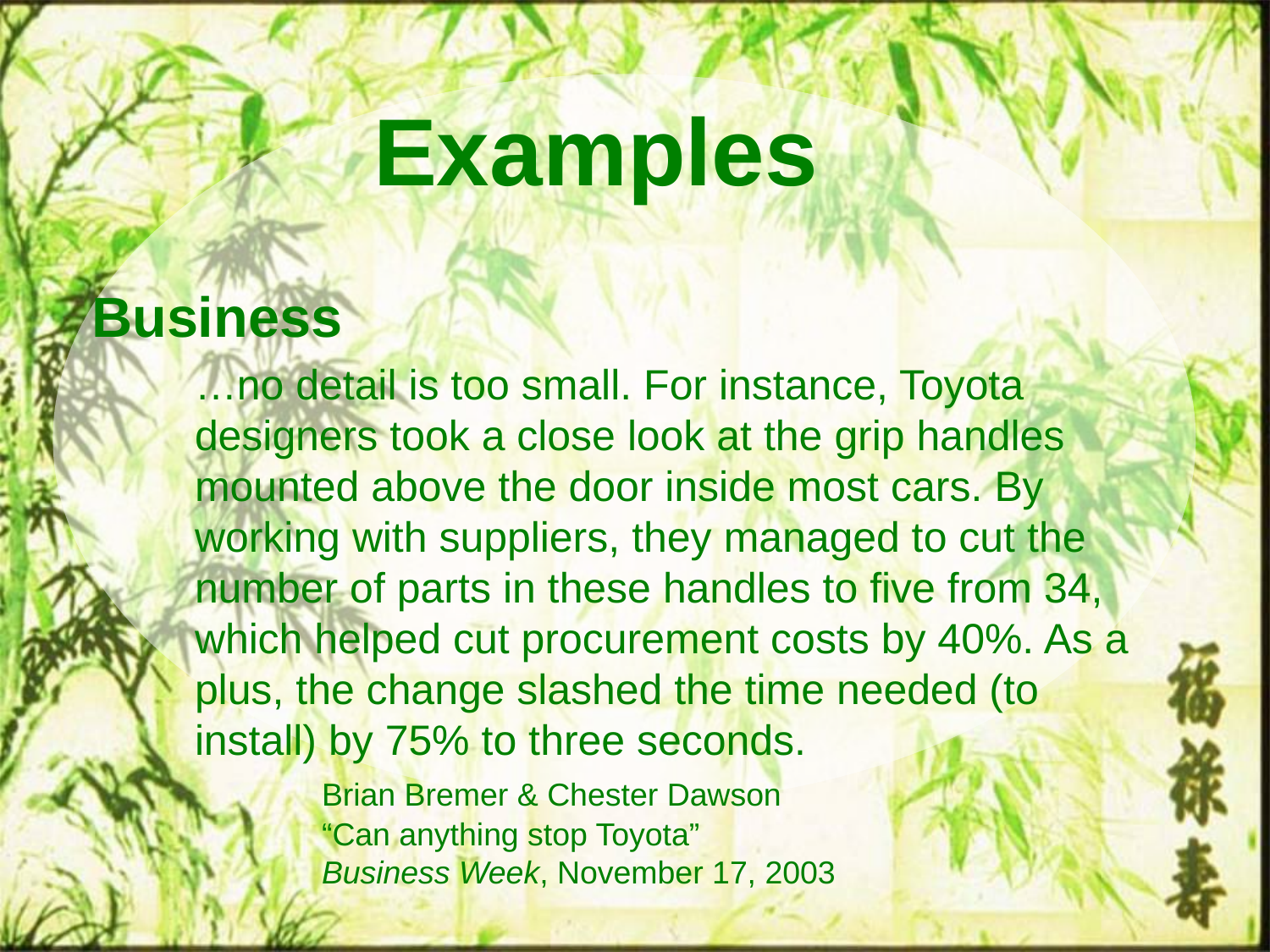

Examples
Business
	…no detail is too small. For instance, Toyota designers took a close look at the grip handles mounted above the door inside most cars. By working with suppliers, they managed to cut the number of parts in these handles to five from 34, which helped cut procurement costs by 40%. As a plus, the change slashed the time needed (to install) by 75% to three seconds.
	Brian Bremer & Chester Dawson
	“Can anything stop Toyota”
	Business Week, November 17, 2003